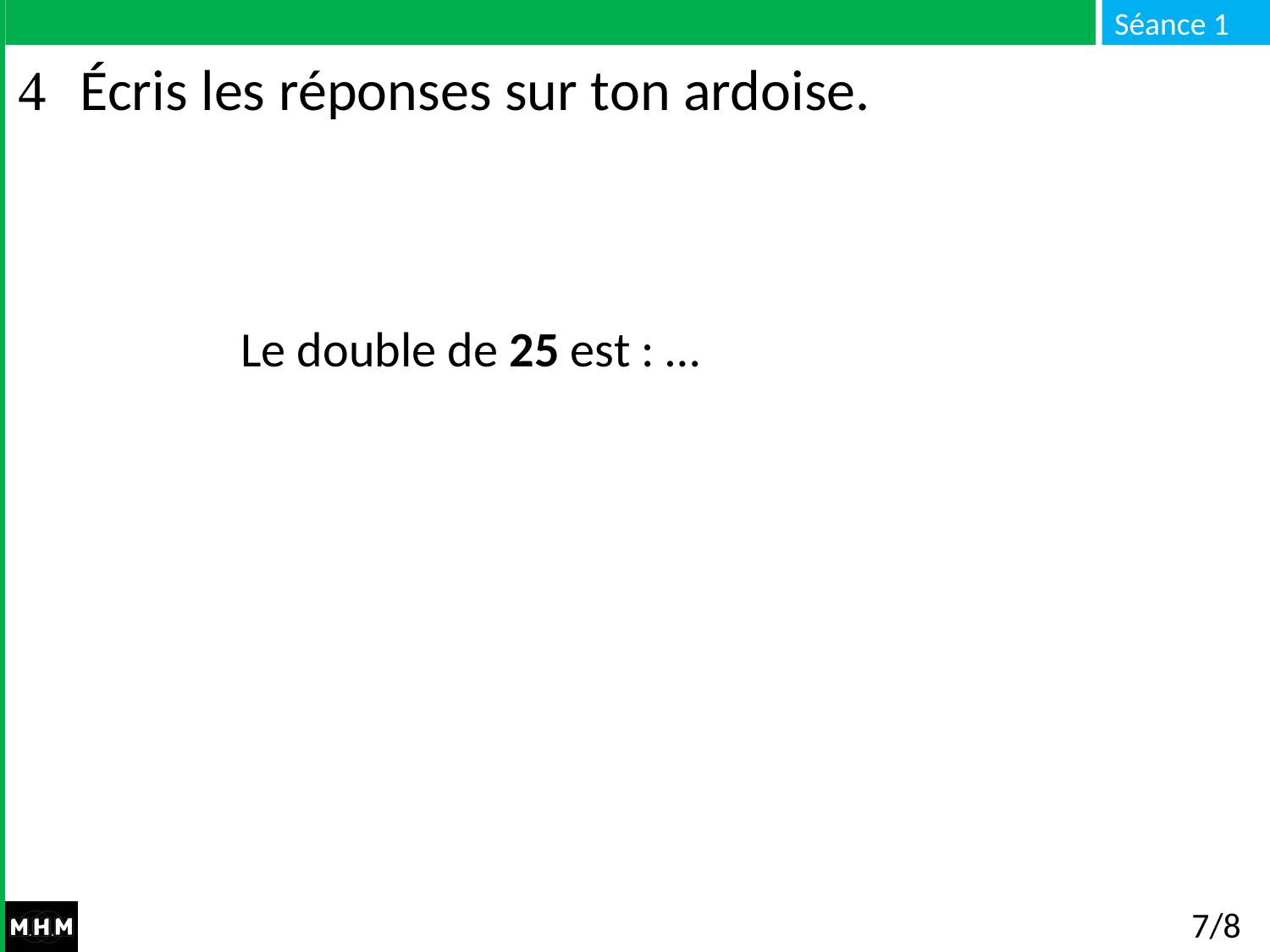

# Écris les réponses sur ton ardoise.
Le double de 25 est : …

7/8